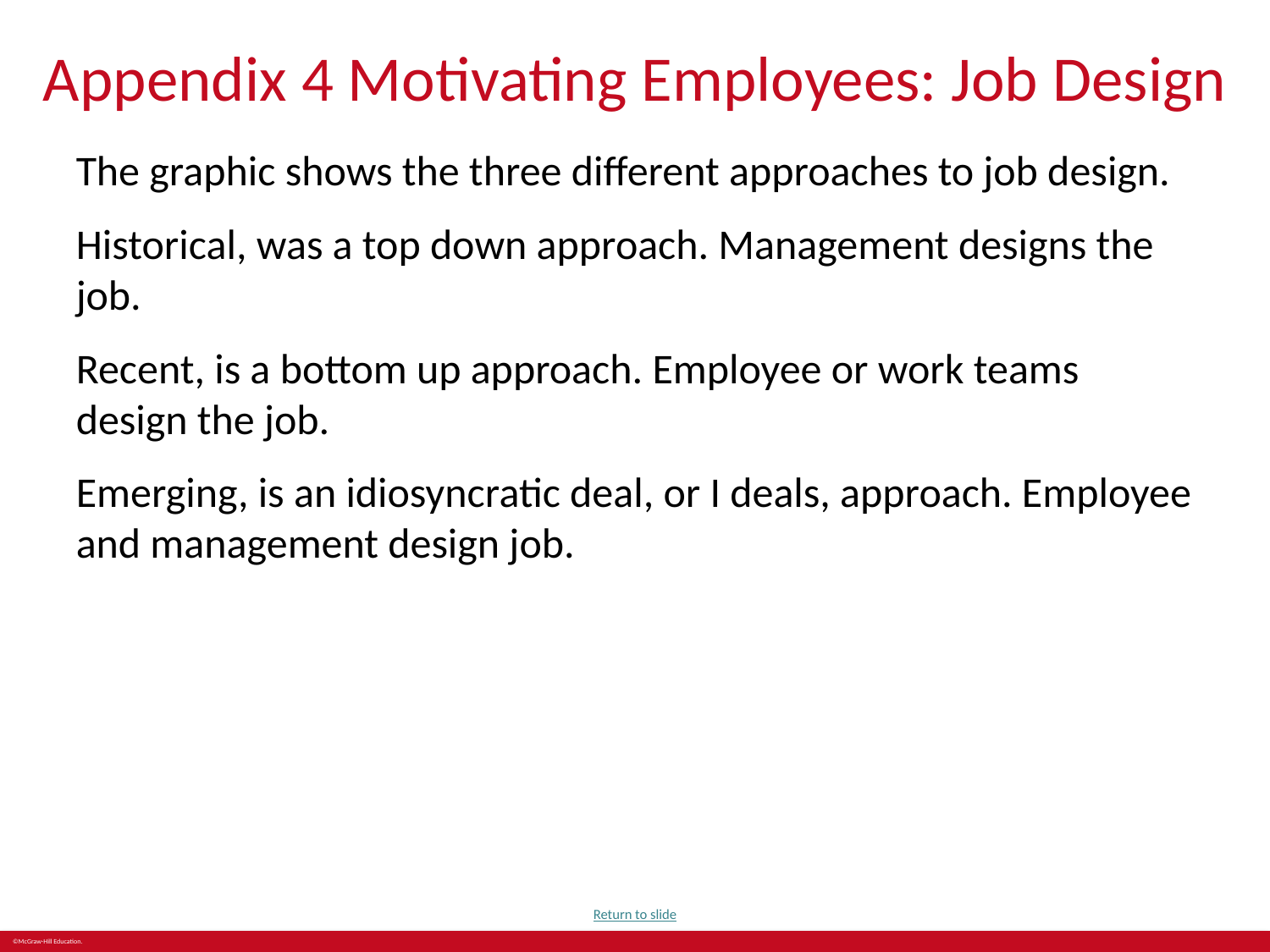

# Appendix 4 Motivating Employees: Job Design
The graphic shows the three different approaches to job design.
Historical, was a top down approach. Management designs the job.
Recent, is a bottom up approach. Employee or work teams design the job.
Emerging, is an idiosyncratic deal, or I deals, approach. Employee and management design job.
Return to slide